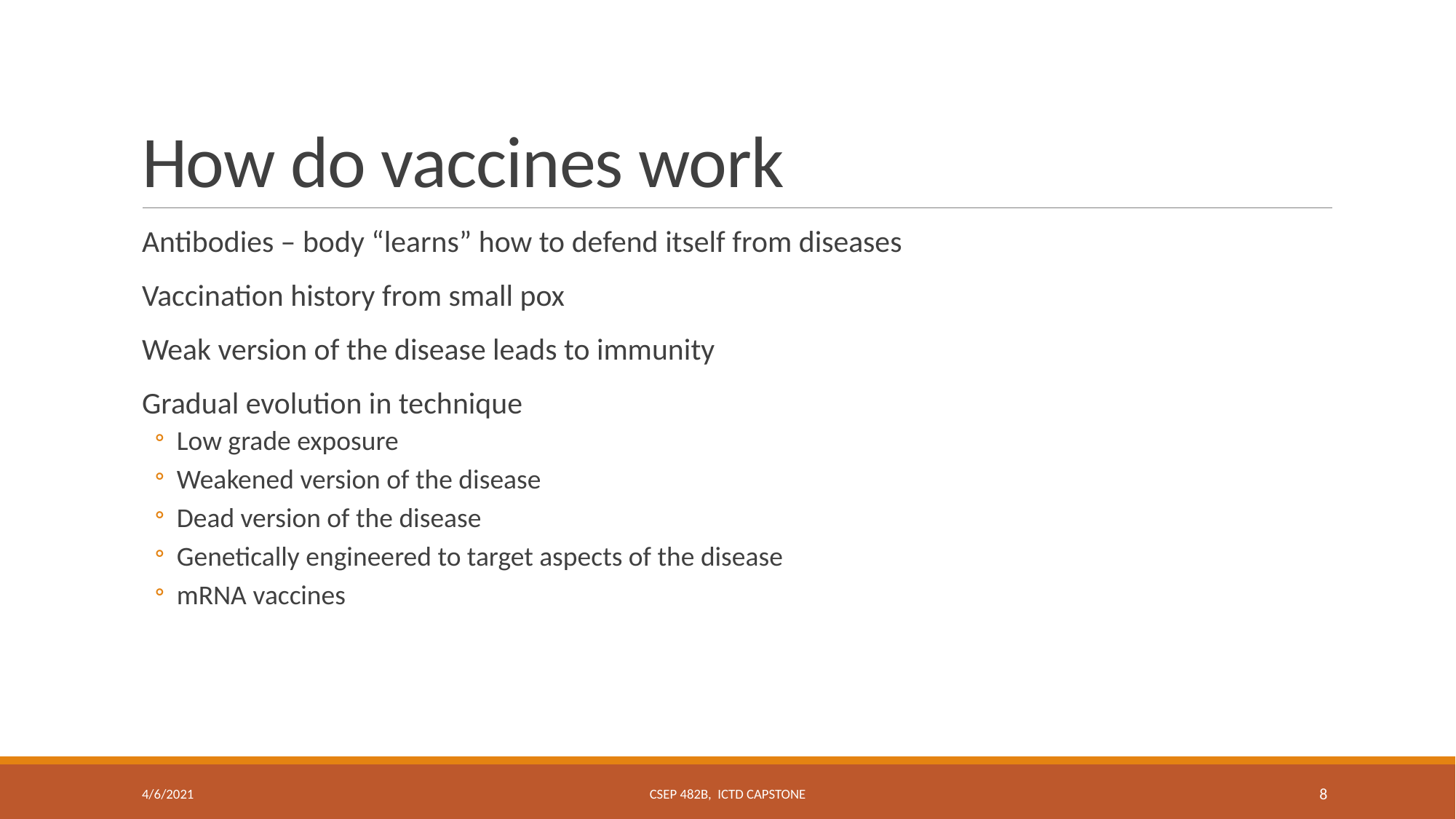

# How do vaccines work
Antibodies – body “learns” how to defend itself from diseases
Vaccination history from small pox
Weak version of the disease leads to immunity
Gradual evolution in technique
Low grade exposure
Weakened version of the disease
Dead version of the disease
Genetically engineered to target aspects of the disease
mRNA vaccines
4/6/2021
CSEP 482B,  ICTD Capstone
8